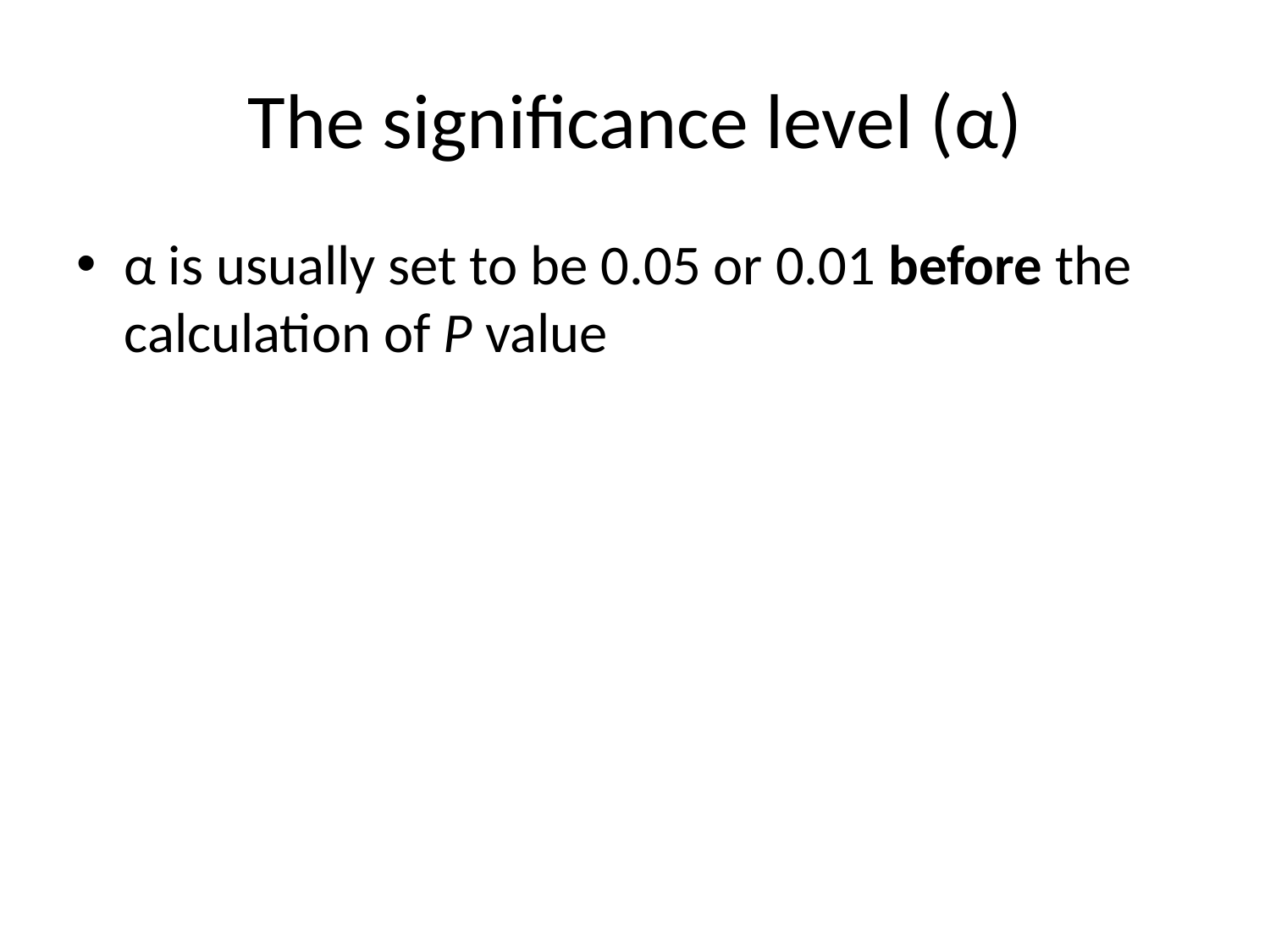

# The significance level (α)
α is usually set to be 0.05 or 0.01 before the calculation of P value